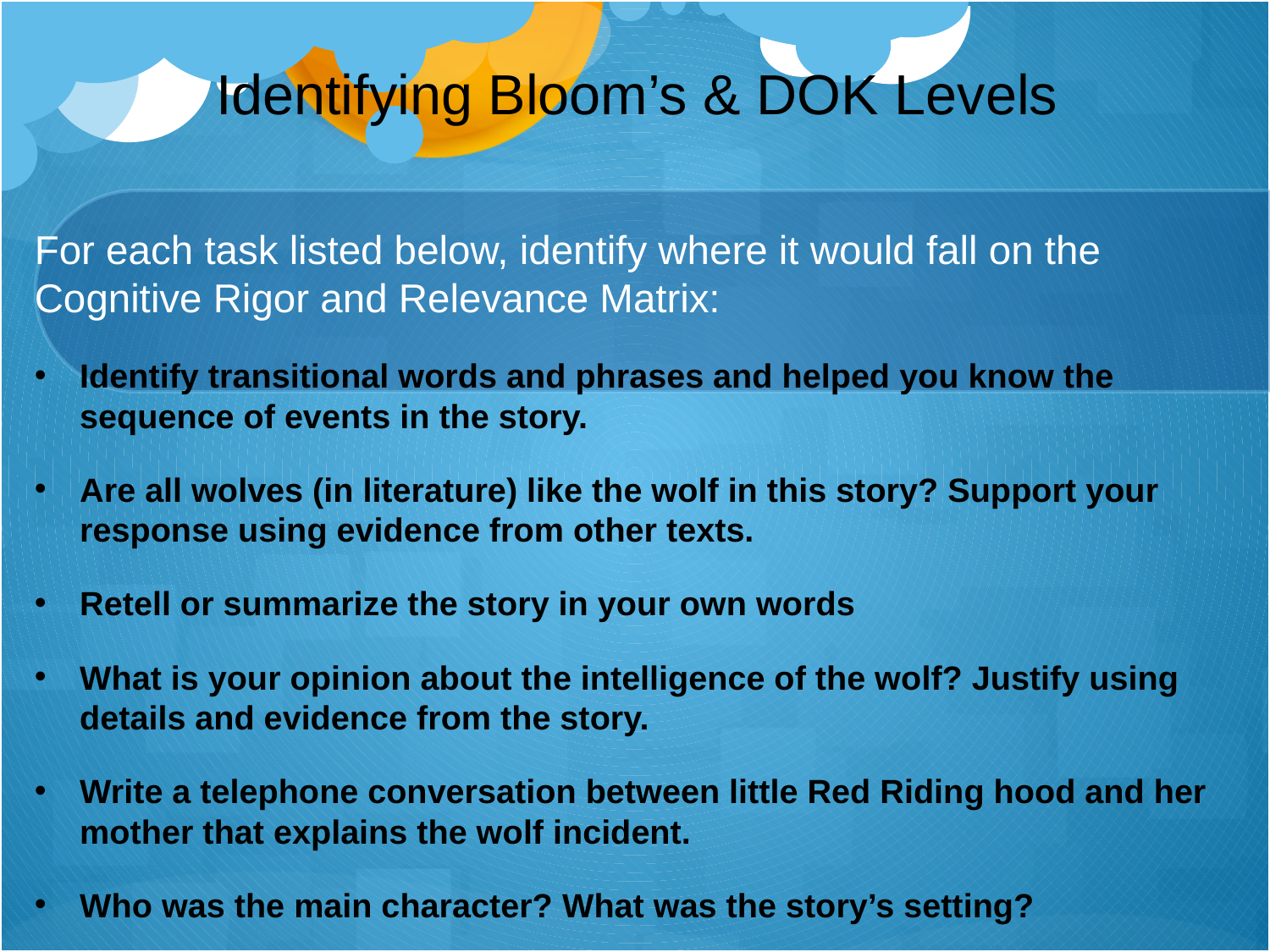

# Identifying Bloom’s & DOK Levels

For each task listed below, identify where it would fall on the Cognitive Rigor and Relevance Matrix:
Identify transitional words and phrases and helped you know the sequence of events in the story.
Are all wolves (in literature) like the wolf in this story? Support your response using evidence from other texts.
Retell or summarize the story in your own words
What is your opinion about the intelligence of the wolf? Justify using details and evidence from the story.
Write a telephone conversation between little Red Riding hood and her mother that explains the wolf incident.
Who was the main character? What was the story’s setting?